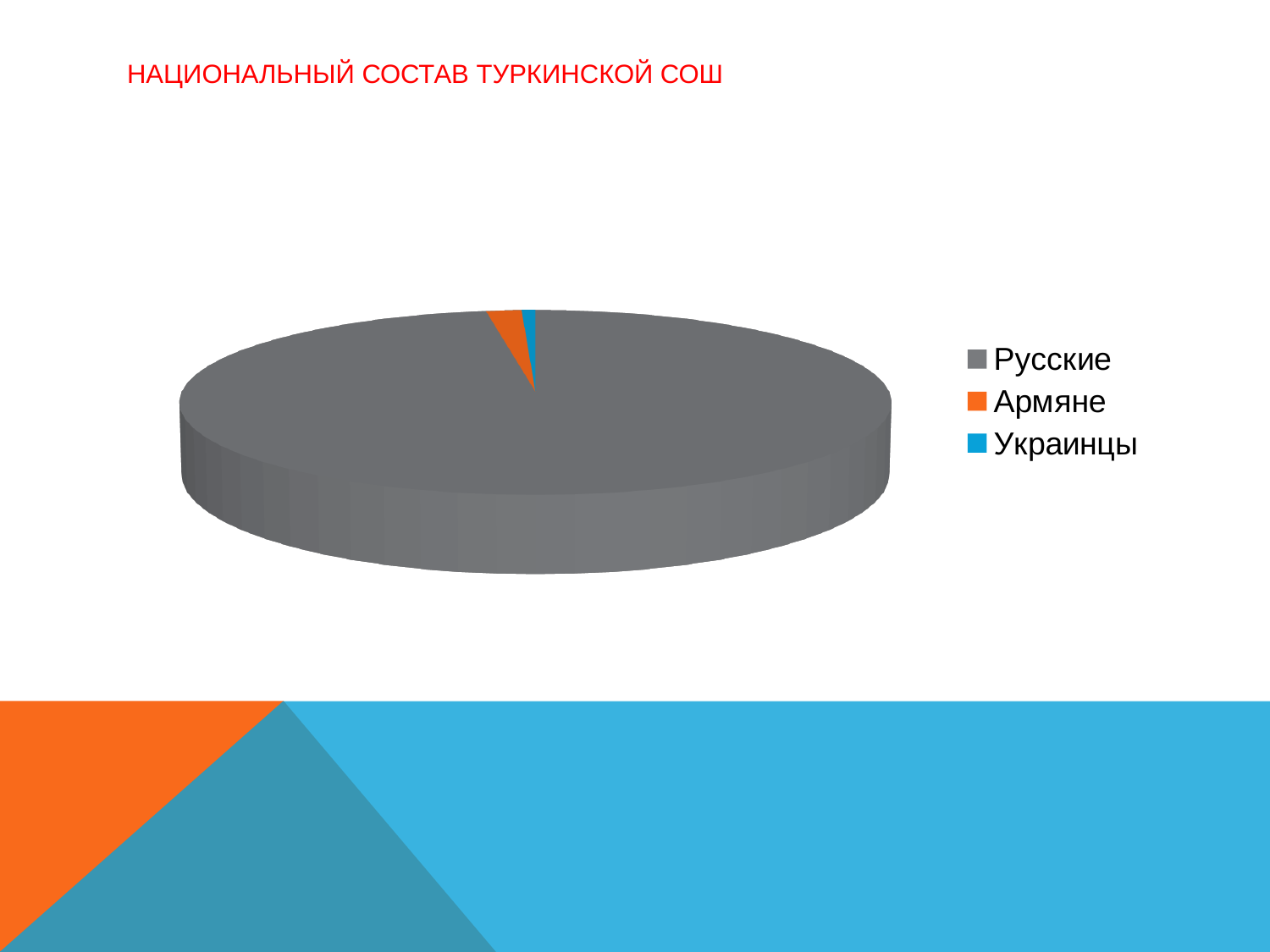

# Национальный состав Туркинской СОШ

[unsupported chart]